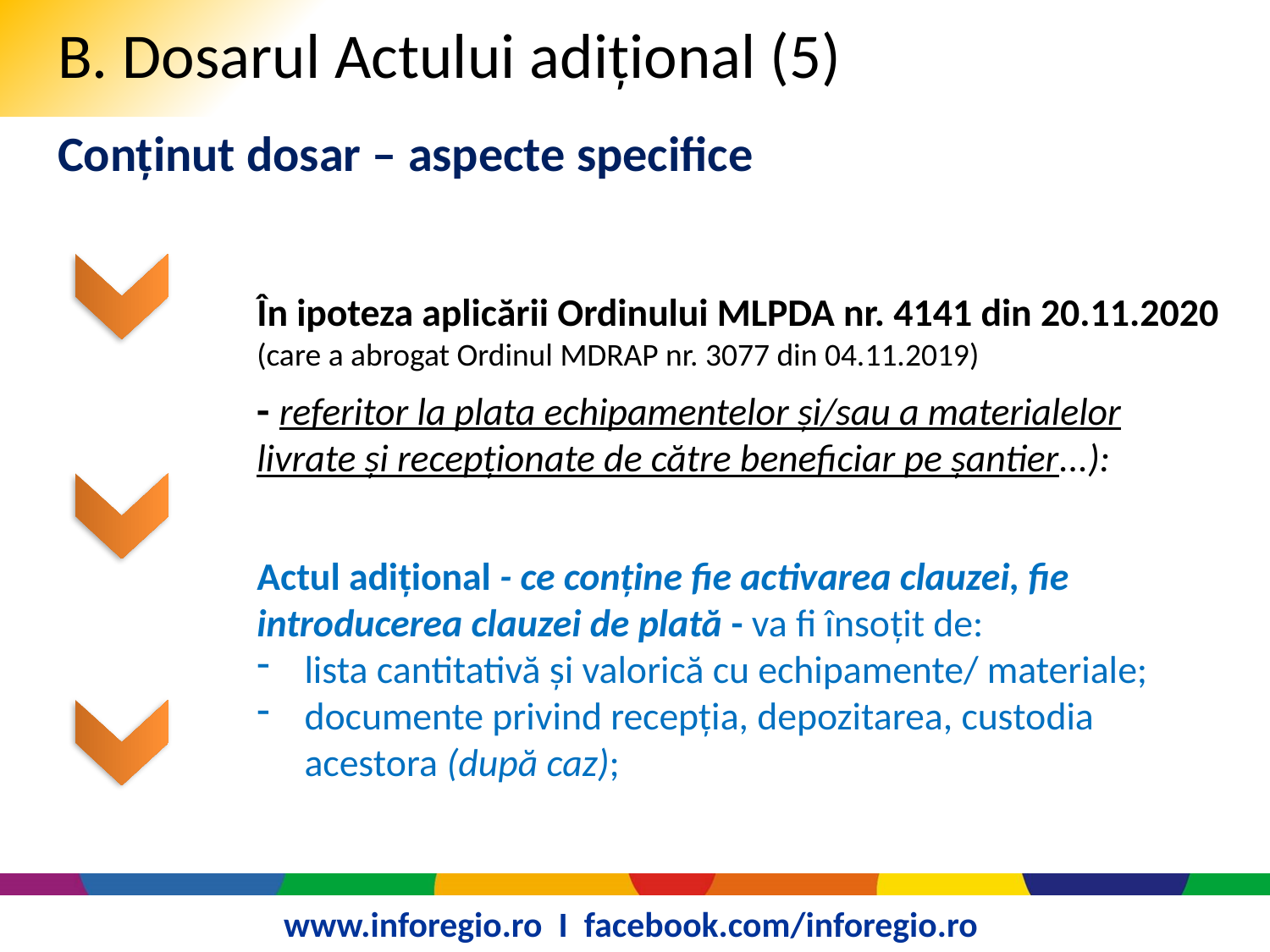

# B. Dosarul Actului adițional (5)
Conținut dosar – aspecte specifice

În ipoteza aplicării Ordinului MLPDA nr. 4141 din 20.11.2020 (care a abrogat Ordinul MDRAP nr. 3077 din 04.11.2019)
- referitor la plata echipamentelor și/sau a materialelor livrate și recepționate de către beneficiar pe șantier...):

Actul adițional - ce conține fie activarea clauzei, fie introducerea clauzei de plată - va fi însoțit de:
lista cantitativă și valorică cu echipamente/ materiale;
documente privind recepția, depozitarea, custodia acestora (după caz);